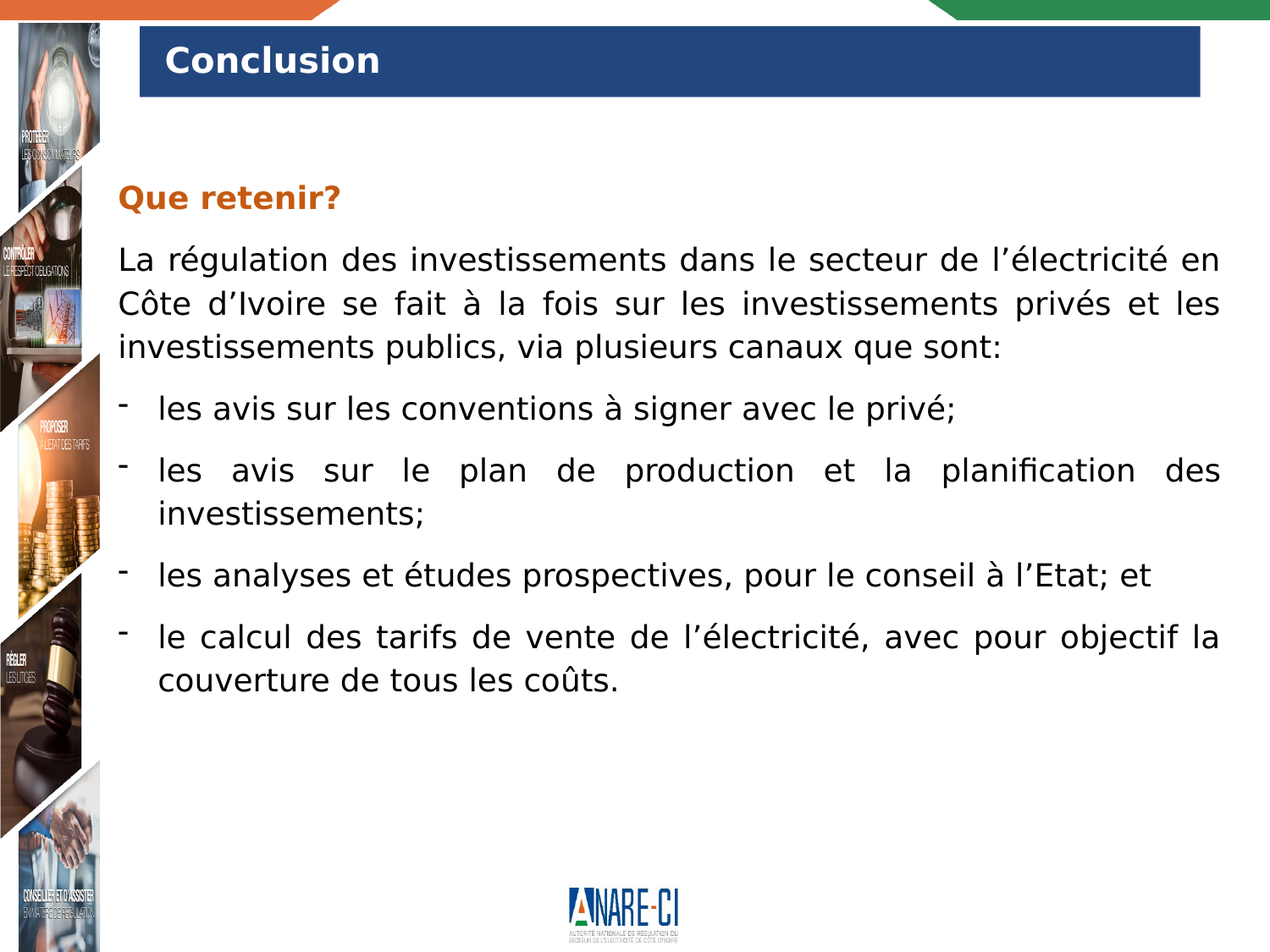

# Conclusion
Que retenir?
La régulation des investissements dans le secteur de l’électricité en Côte d’Ivoire se fait à la fois sur les investissements privés et les investissements publics, via plusieurs canaux que sont:
les avis sur les conventions à signer avec le privé;
les avis sur le plan de production et la planification des investissements;
les analyses et études prospectives, pour le conseil à l’Etat; et
le calcul des tarifs de vente de l’électricité, avec pour objectif la couverture de tous les coûts.